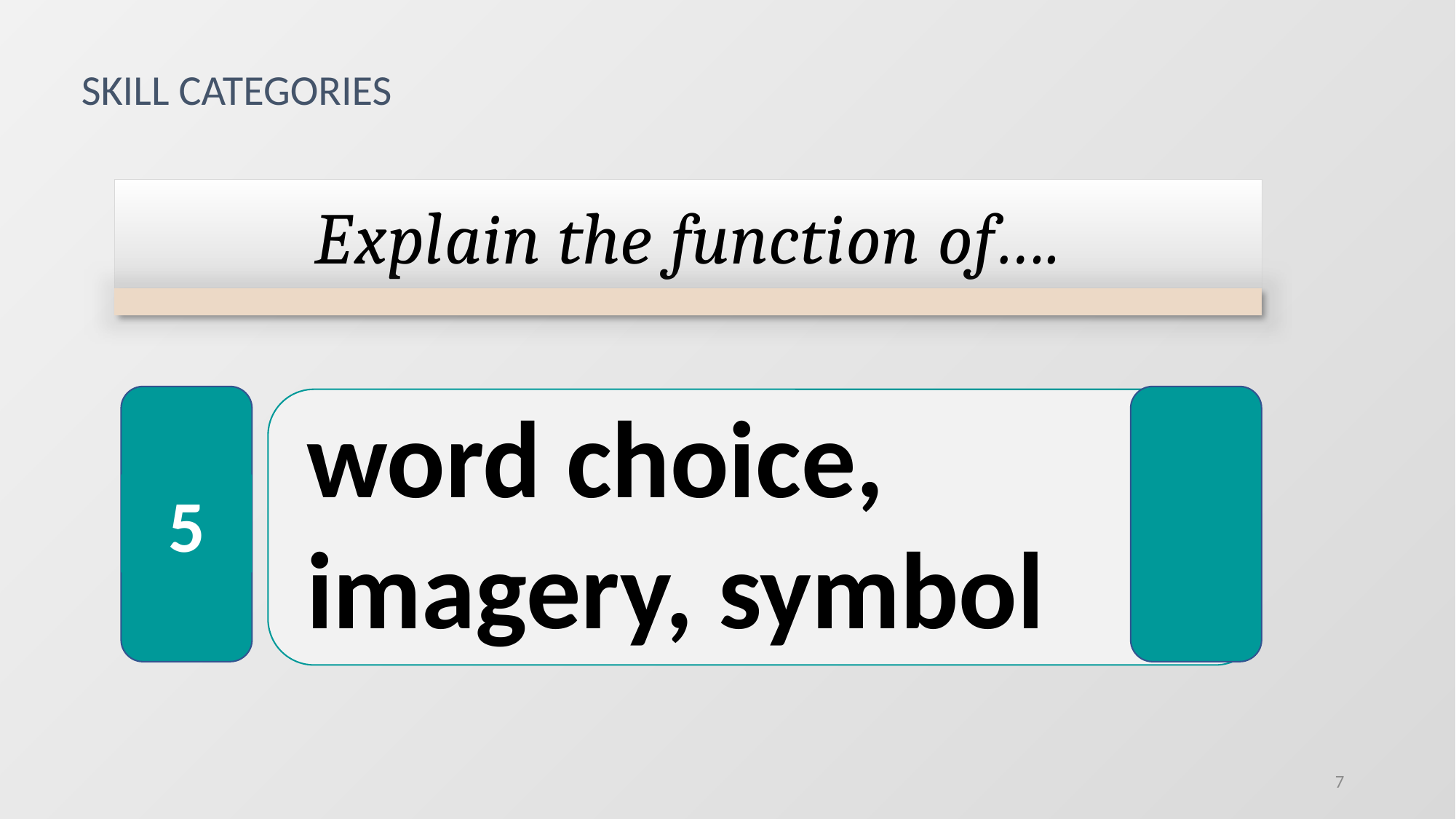

SKILL CATEGORIES
Explain the function of….

word choice, imagery, symbol

5

7